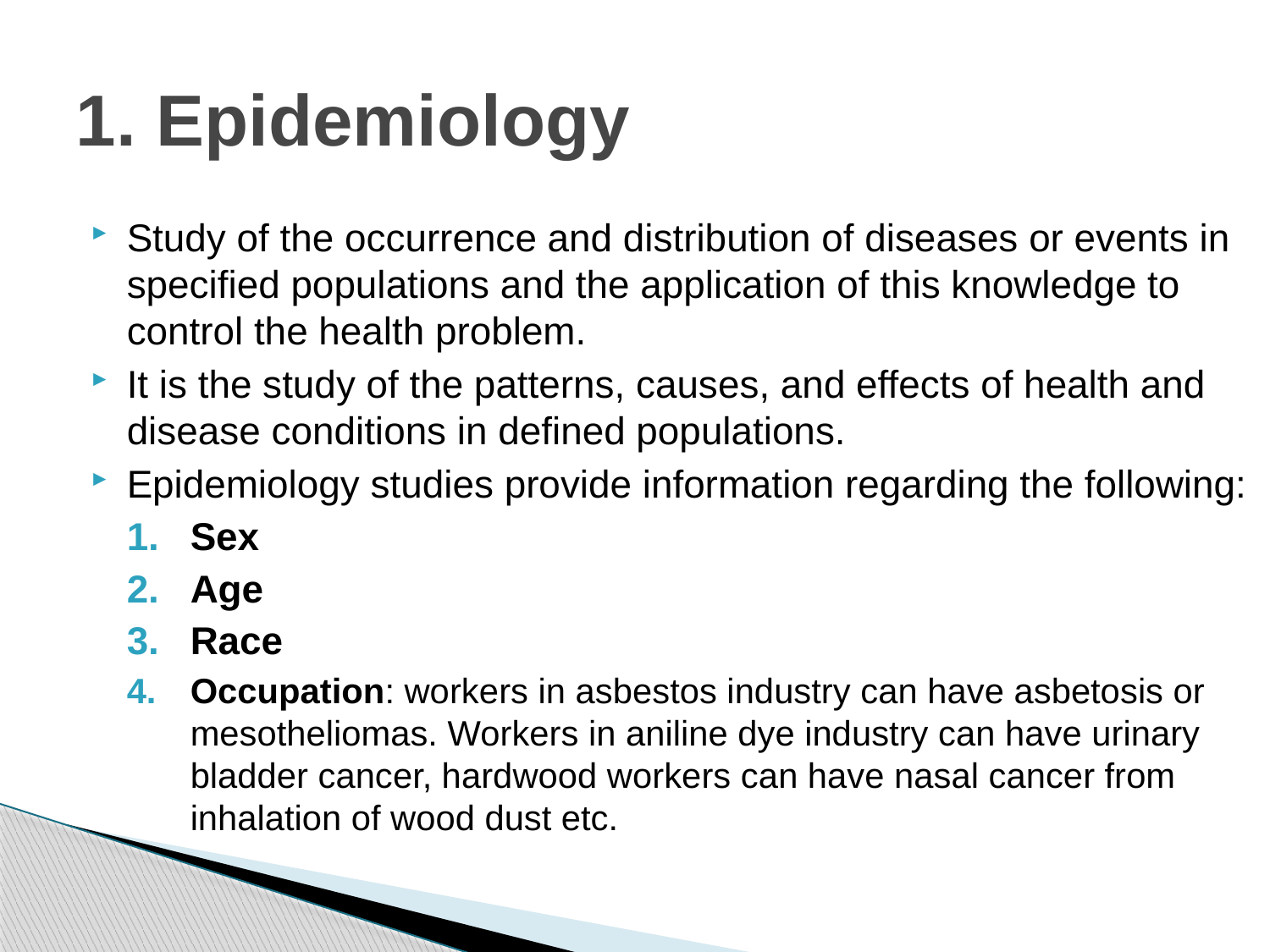

# 1. Epidemiology

Study of the occurrence and distribution of diseases or events in specified populations and the application of this knowledge to control the health problem.
It is the study of the patterns, causes, and effects of health and disease conditions in defined populations.
Epidemiology studies provide information regarding the following:
Sex
Age
Race
Occupation: workers in asbestos industry can have asbetosis or mesotheliomas. Workers in aniline dye industry can have urinary bladder cancer, hardwood workers can have nasal cancer from inhalation of wood dust etc.